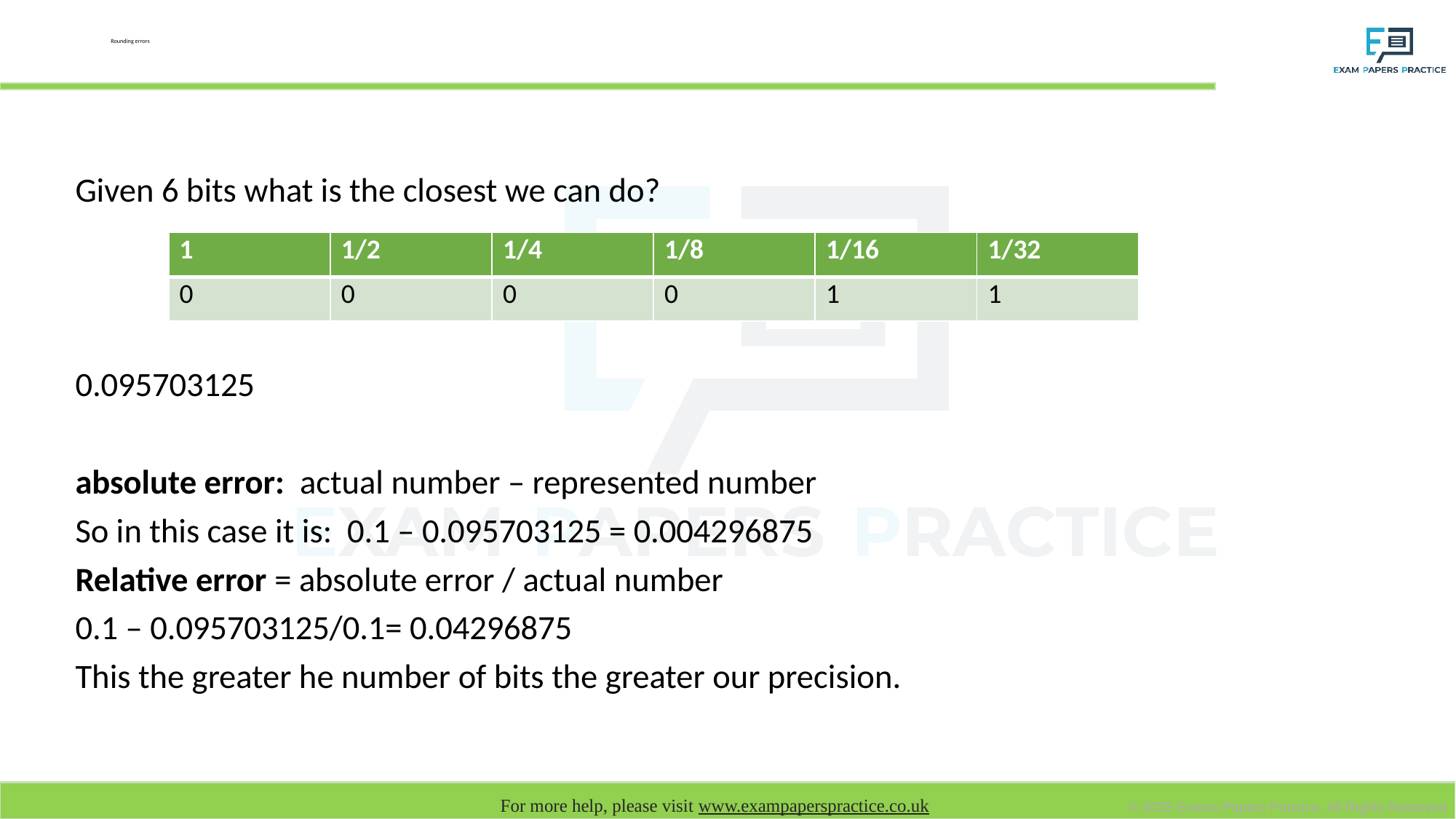

# Rounding errors
Given 6 bits what is the closest we can do?

0.095703125

absolute error:  actual number – represented number
So in this case it is:  0.1 – 0.095703125 = 0.004296875
Relative error = absolute error / actual number
0.1 – 0.095703125/0.1= 0.04296875
This the greater he number of bits the greater our precision.

| 1 | 1/2 | 1/4 | 1/8 | 1/16 | 1/32 |
| --- | --- | --- | --- | --- | --- |
| 0 | 0 | 0 | 0 | 1 | 1 |